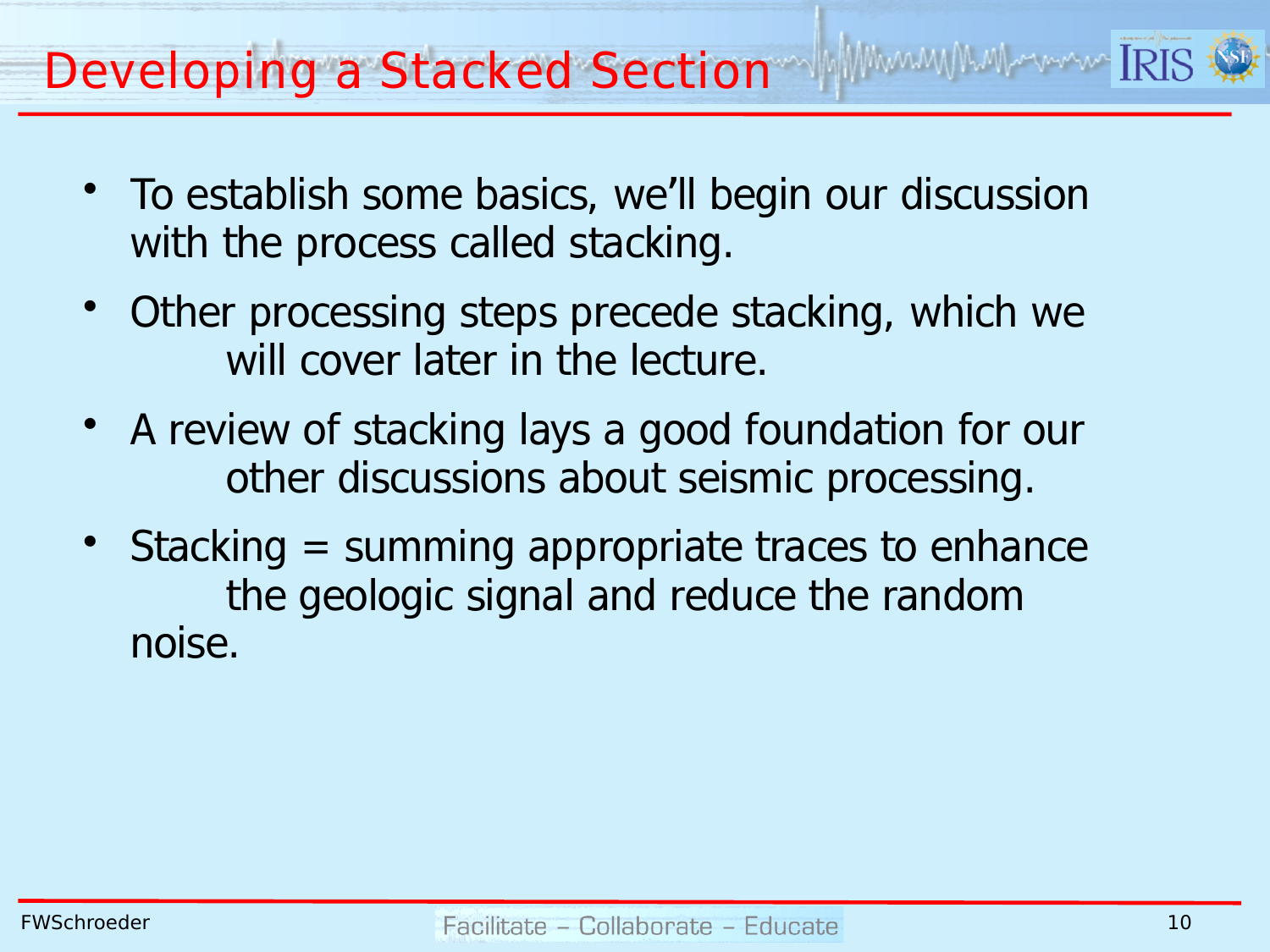

# Developing a Stacked Section
To establish some basics, we’ll begin our discussion with the process called stacking.
Other processing steps precede stacking, which we 	will cover later in the lecture.
A review of stacking lays a good foundation for our 	other discussions about seismic processing.
Stacking = summing appropriate traces to enhance 	the geologic signal and reduce the random noise.